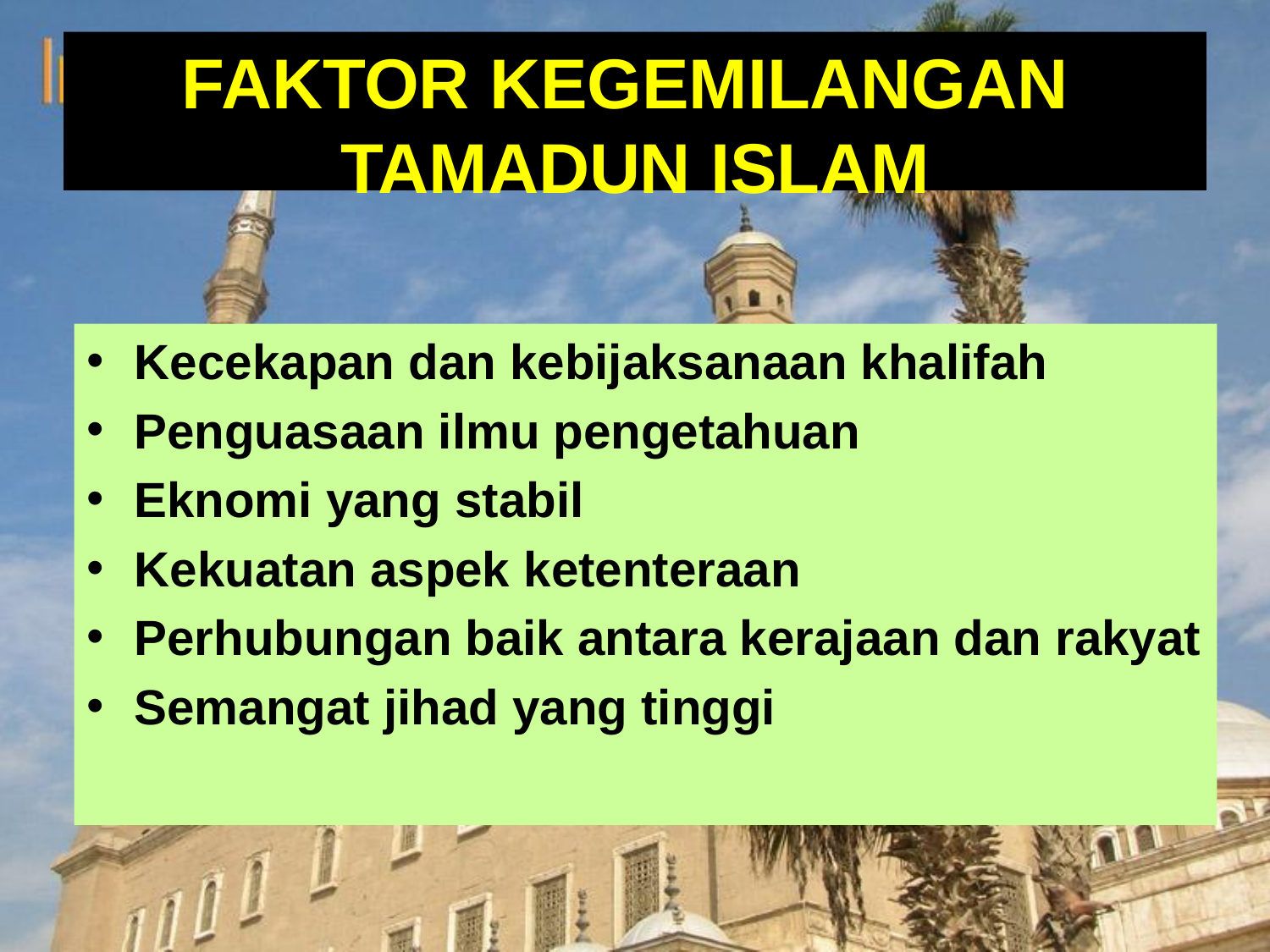

# FAKTOR KEGEMILANGAN TAMADUN ISLAM
Kecekapan dan kebijaksanaan khalifah
Penguasaan ilmu pengetahuan
Eknomi yang stabil
Kekuatan aspek ketenteraan
Perhubungan baik antara kerajaan dan rakyat
Semangat jihad yang tinggi